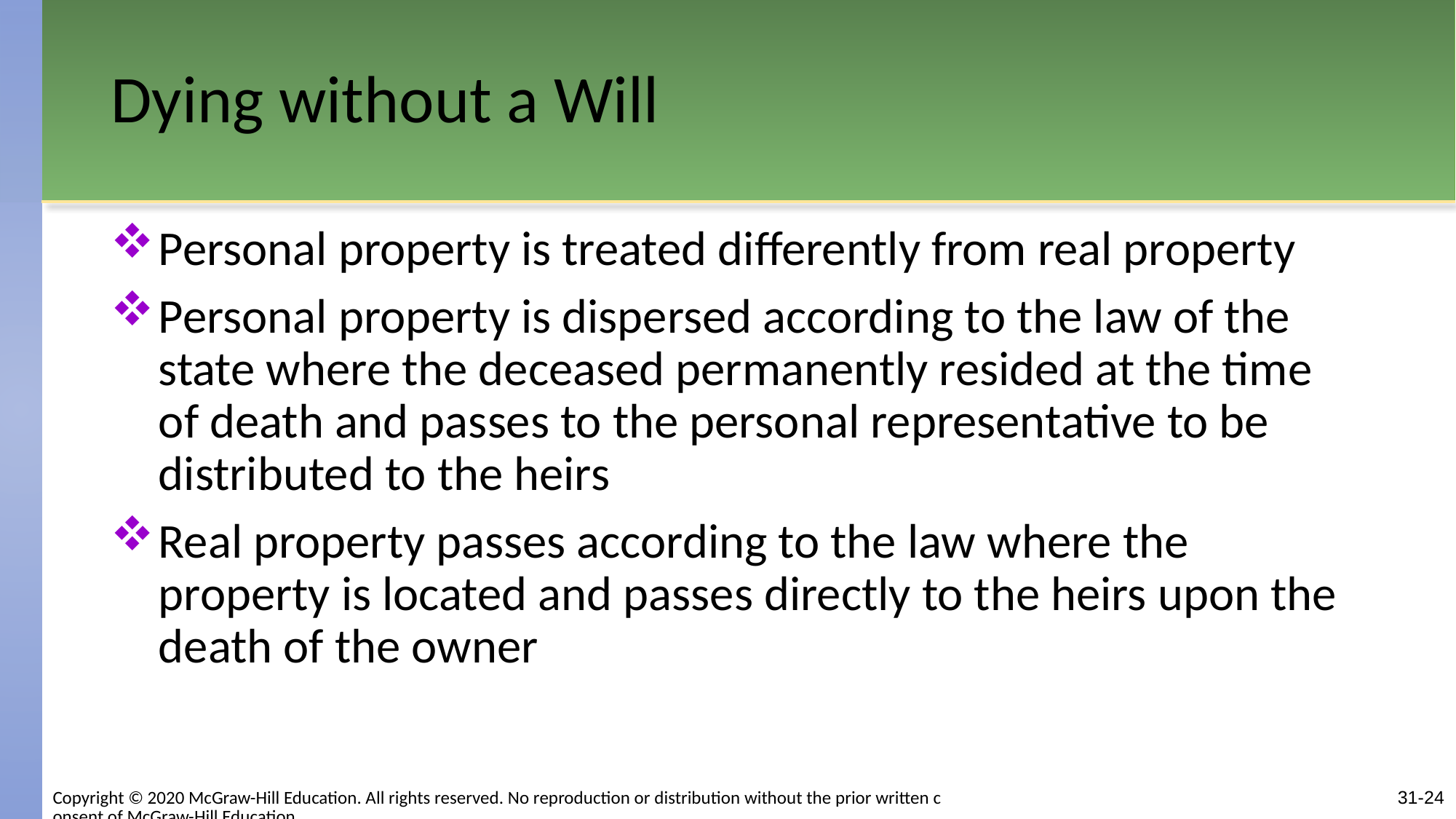

# Dying without a Will
Personal property is treated differently from real property
Personal property is dispersed according to the law of the state where the deceased permanently resided at the time of death and passes to the personal representative to be distributed to the heirs
Real property passes according to the law where the property is located and passes directly to the heirs upon the death of the owner
Copyright © 2020 McGraw-Hill Education. All rights reserved. No reproduction or distribution without the prior written consent of McGraw-Hill Education.
31-24